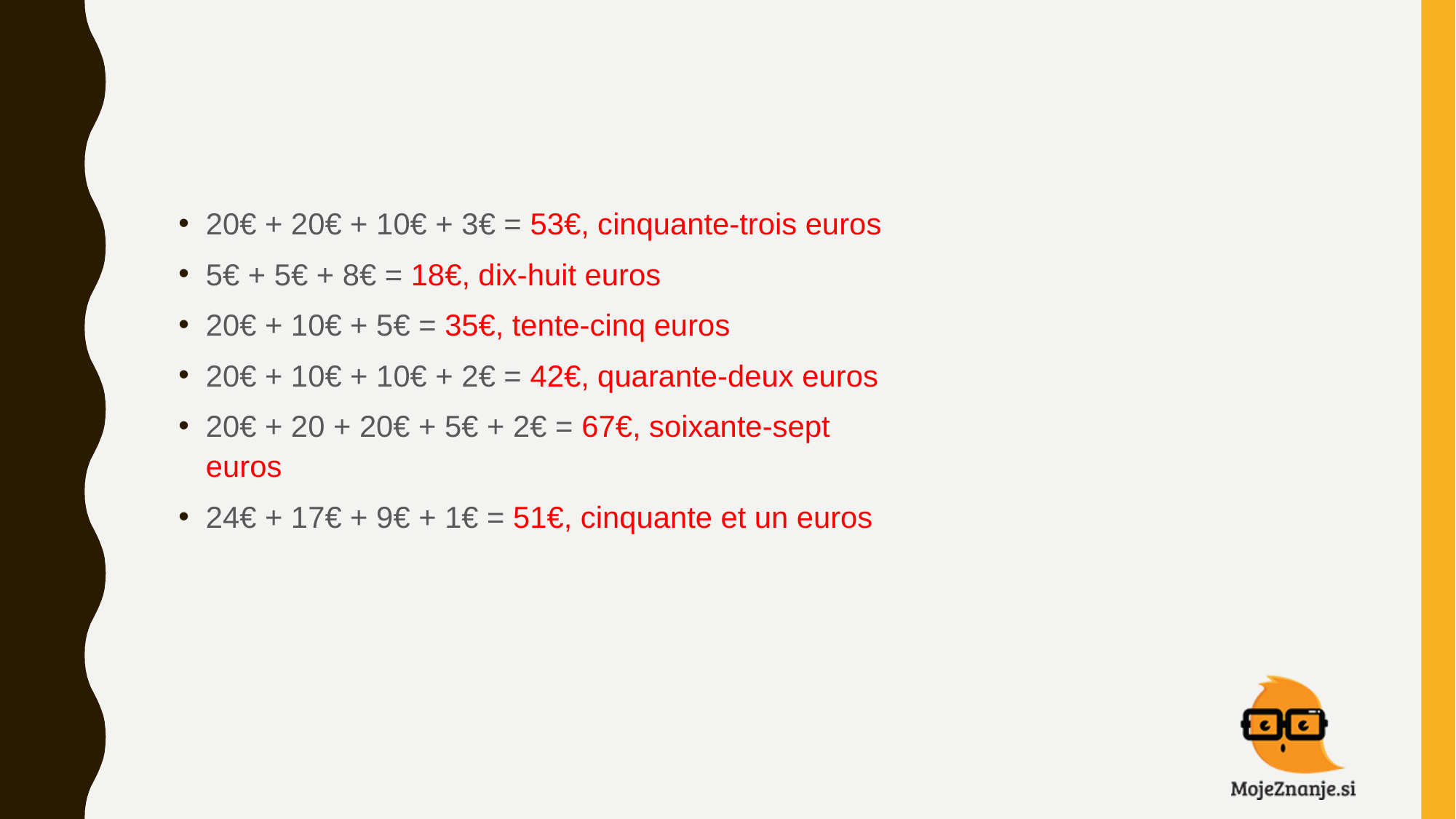

20€ + 20€ + 10€ + 3€ = 53€, cinquante-trois euros
5€ + 5€ + 8€ = 18€, dix-huit euros
20€ + 10€ + 5€ = 35€, tente-cinq euros
20€ + 10€ + 10€ + 2€ = 42€, quarante-deux euros
20€ + 20 + 20€ + 5€ + 2€ = 67€, soixante-sept euros
24€ + 17€ + 9€ + 1€ = 51€, cinquante et un euros